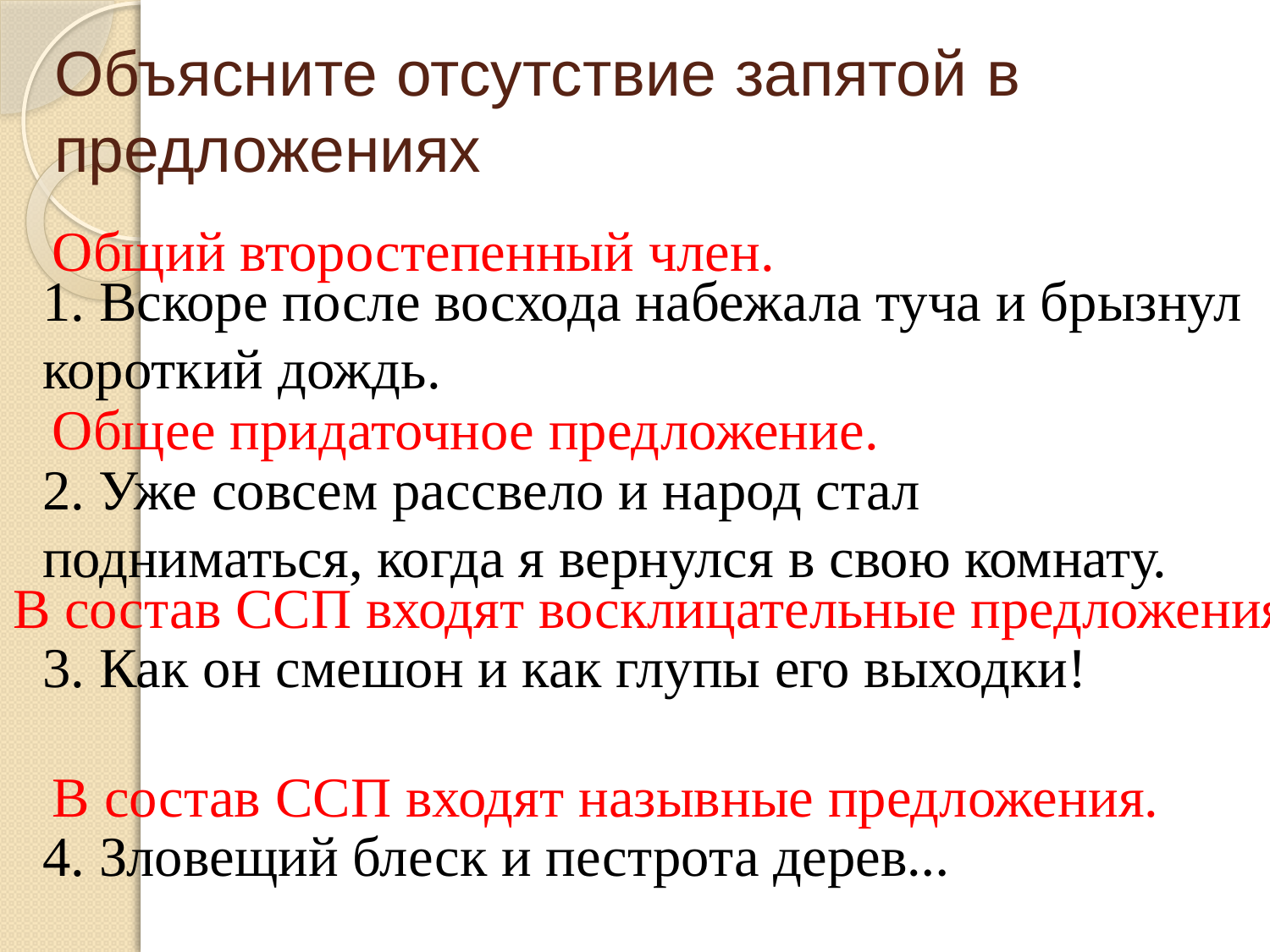

# Объясните отсутствие запятой в предложениях
Общий второстепенный член.
1. Вскоре после восхода набежала туча и брызнул короткий дождь.
Общее придаточное предложение.
2. Уже совсем рассвело и народ стал подниматься, когда я вернулся в свою комнату.
В состав ССП входят восклицательные предложения.
3. Как он смешон и как глупы его выходки!
В состав ССП входят назывные предложения.
4. Зловещий блеск и пестрота дерев…